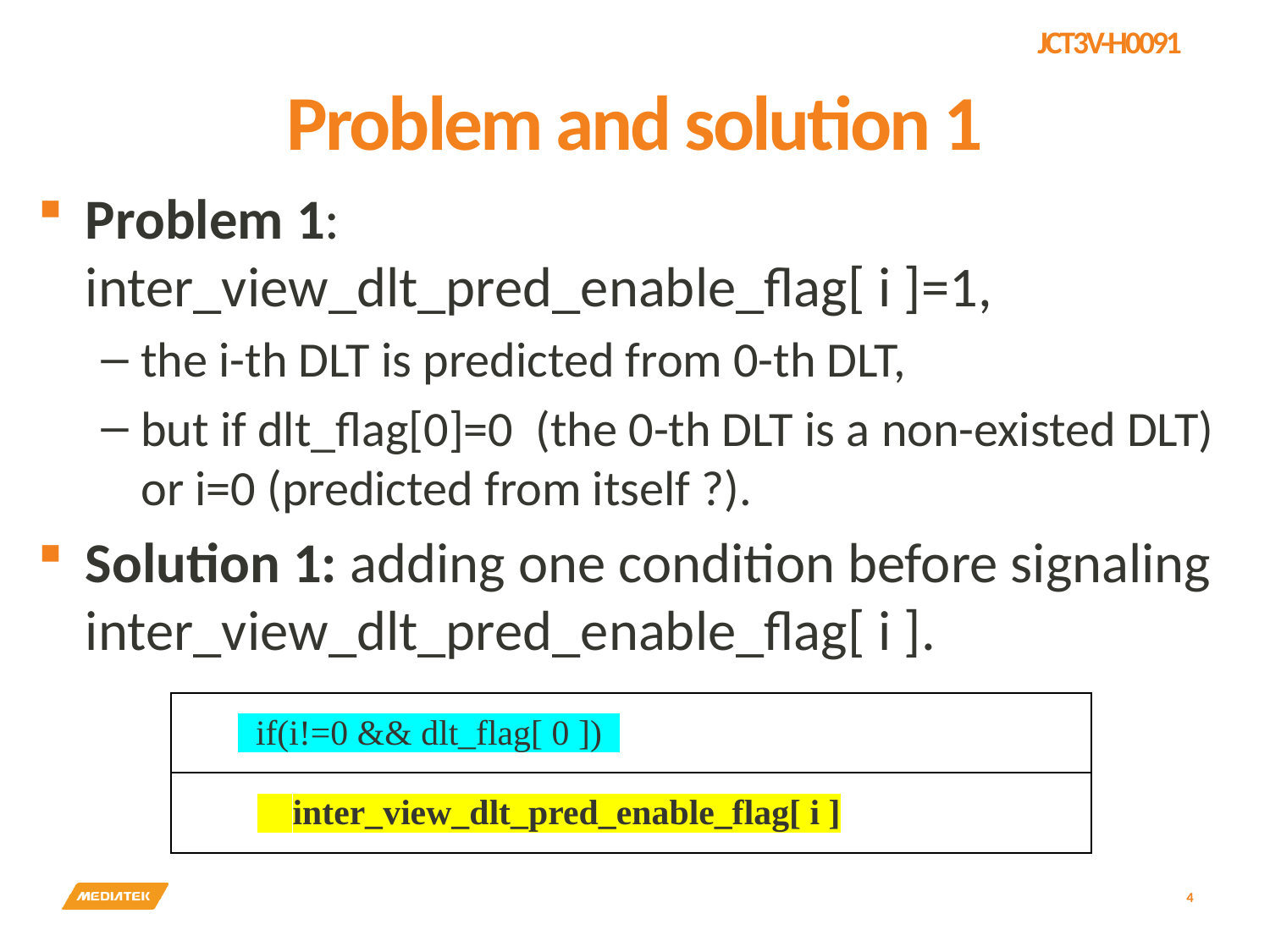

# Problem and solution 1
Problem 1: inter_view_dlt_pred_enable_flag[ i ]=1,
the i-th DLT is predicted from 0-th DLT,
but if dlt_flag[0]=0  (the 0-th DLT is a non-existed DLT) or i=0 (predicted from itself ?).
Solution 1: adding one condition before signaling inter_view_dlt_pred_enable_flag[ i ].
| if(i!=0 && dlt\_flag[ 0 ]) |
| --- |
| inter\_view\_dlt\_pred\_enable\_flag[ i ] |
4